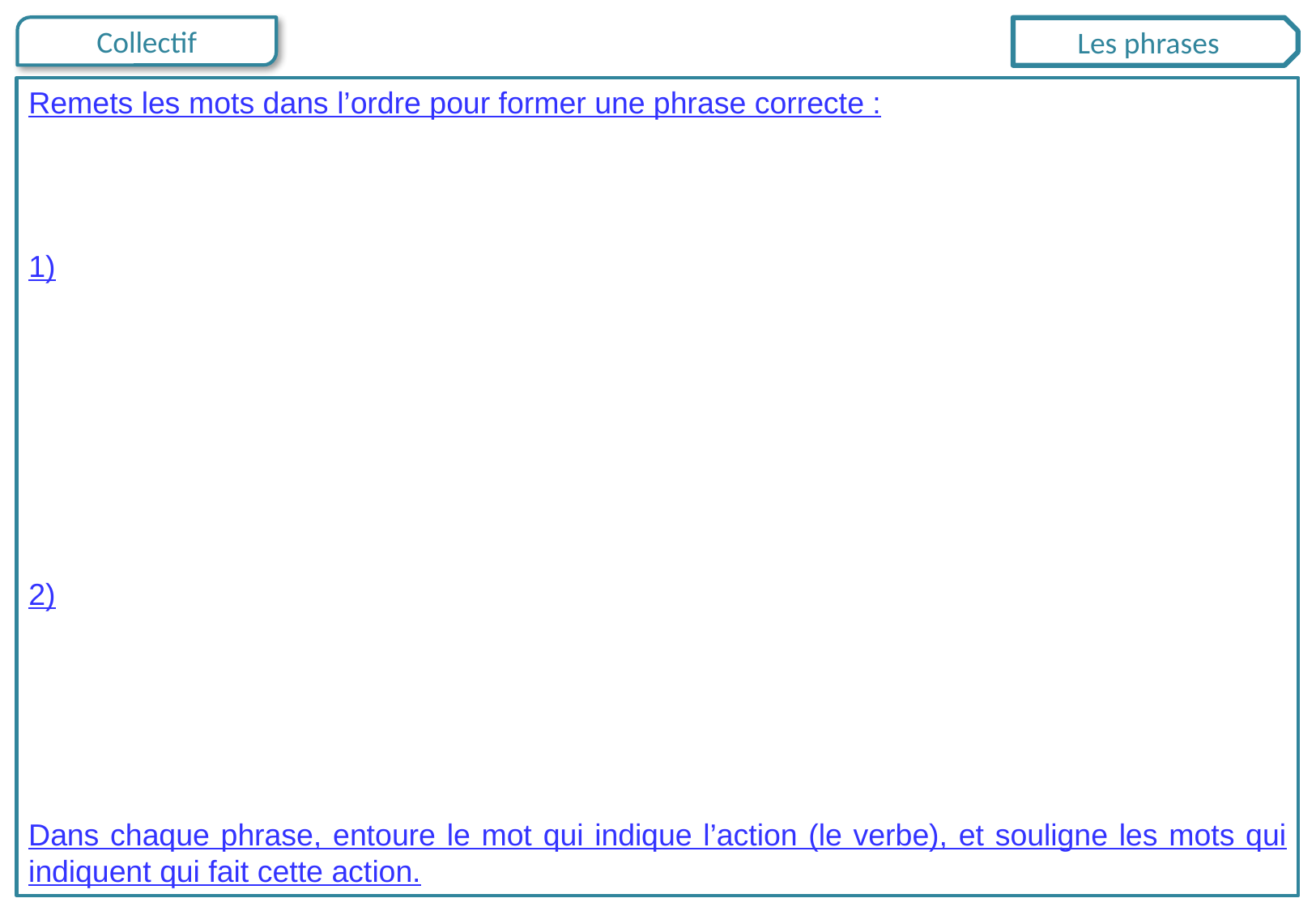

Les phrases
Remets les mots dans l’ordre pour former une phrase correcte :
1)

2)
Dans chaque phrase, entoure le mot qui indique l’action (le verbe), et souligne les mots qui indiquent qui fait cette action.